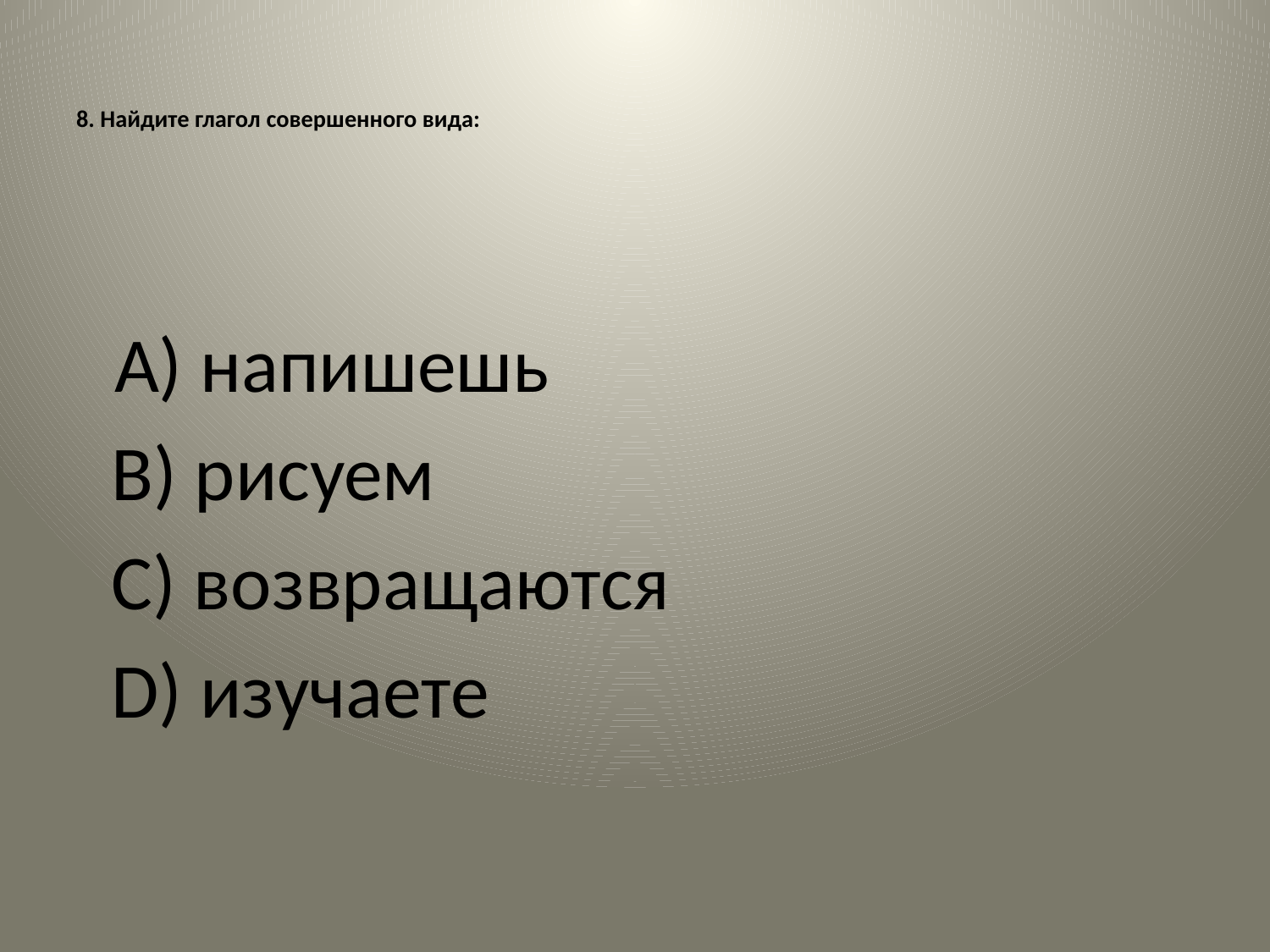

# 8. Найдите глагол совершенного вида:

   A) напишешь
  B) рисуем
  C) возвращаются
  D) изучаете